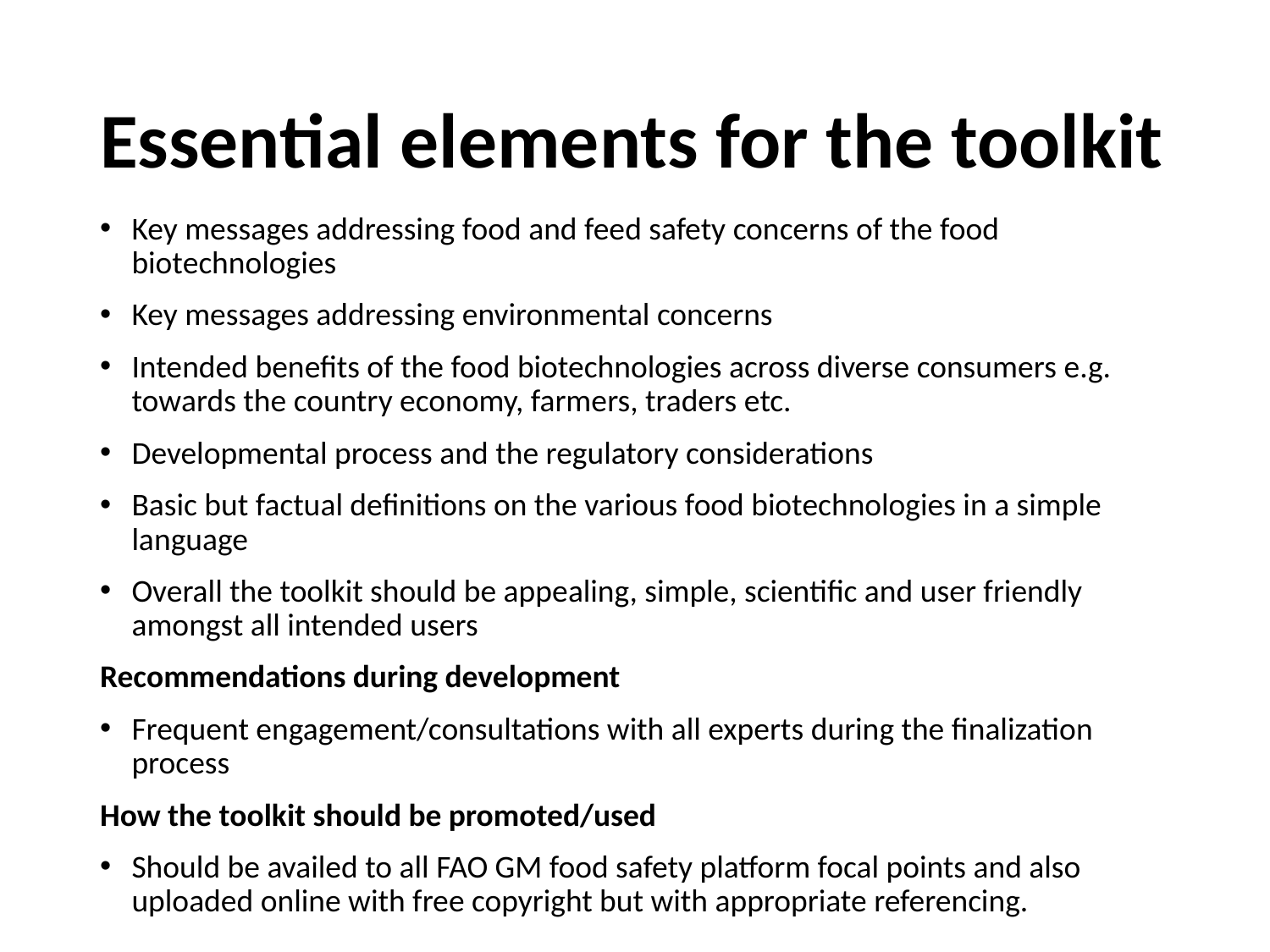

# Essential elements for the toolkit
Key messages addressing food and feed safety concerns of the food biotechnologies
Key messages addressing environmental concerns
Intended benefits of the food biotechnologies across diverse consumers e.g. towards the country economy, farmers, traders etc.
Developmental process and the regulatory considerations
Basic but factual definitions on the various food biotechnologies in a simple language
Overall the toolkit should be appealing, simple, scientific and user friendly amongst all intended users
Recommendations during development
Frequent engagement/consultations with all experts during the finalization process
How the toolkit should be promoted/used
Should be availed to all FAO GM food safety platform focal points and also uploaded online with free copyright but with appropriate referencing.